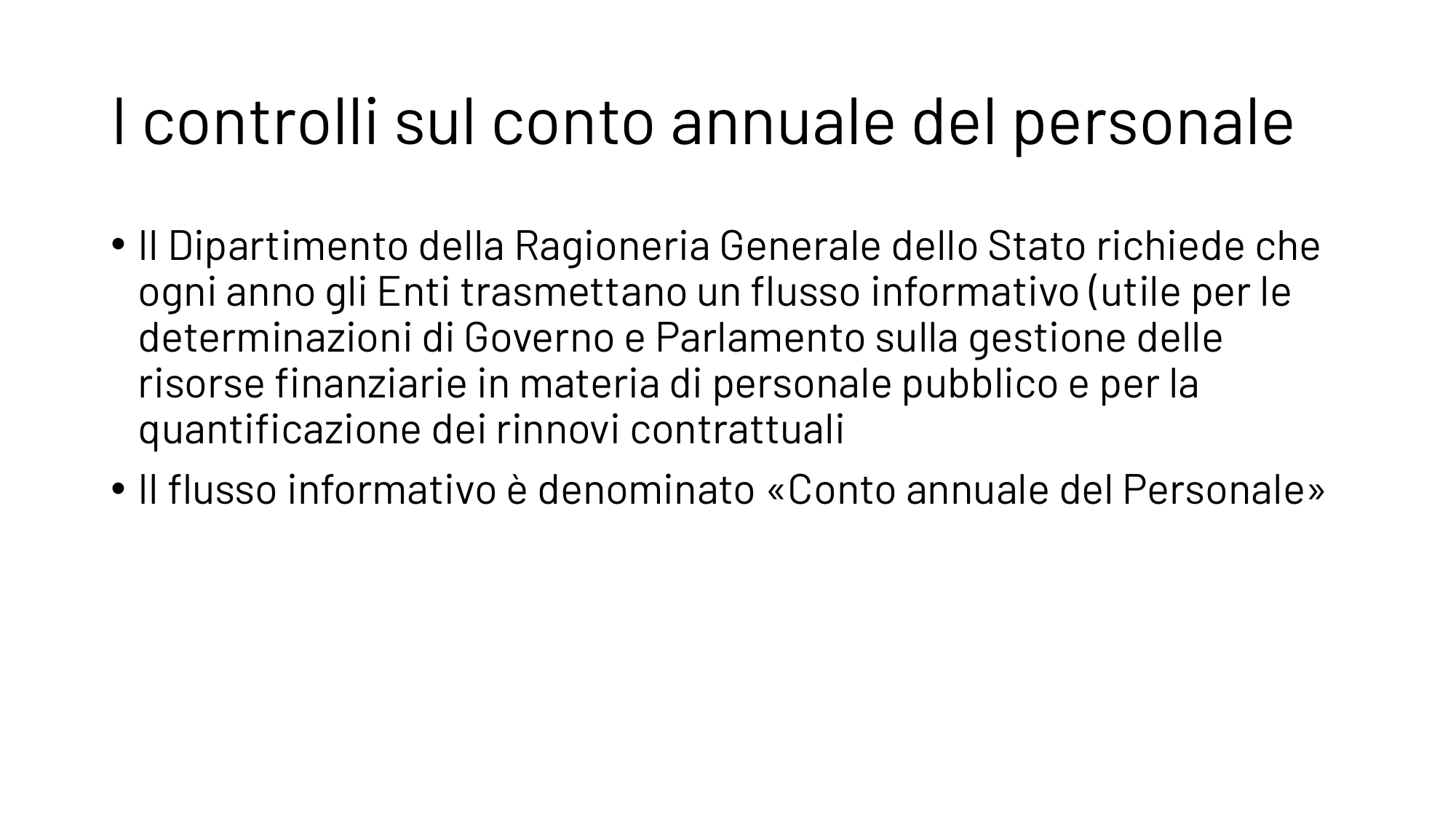

# I controlli sul conto annuale del personale
Il Dipartimento della Ragioneria Generale dello Stato richiede che ogni anno gli Enti trasmettano un flusso informativo (utile per le determinazioni di Governo e Parlamento sulla gestione delle risorse finanziarie in materia di personale pubblico e per la quantificazione dei rinnovi contrattuali
Il flusso informativo è denominato «Conto annuale del Personale»